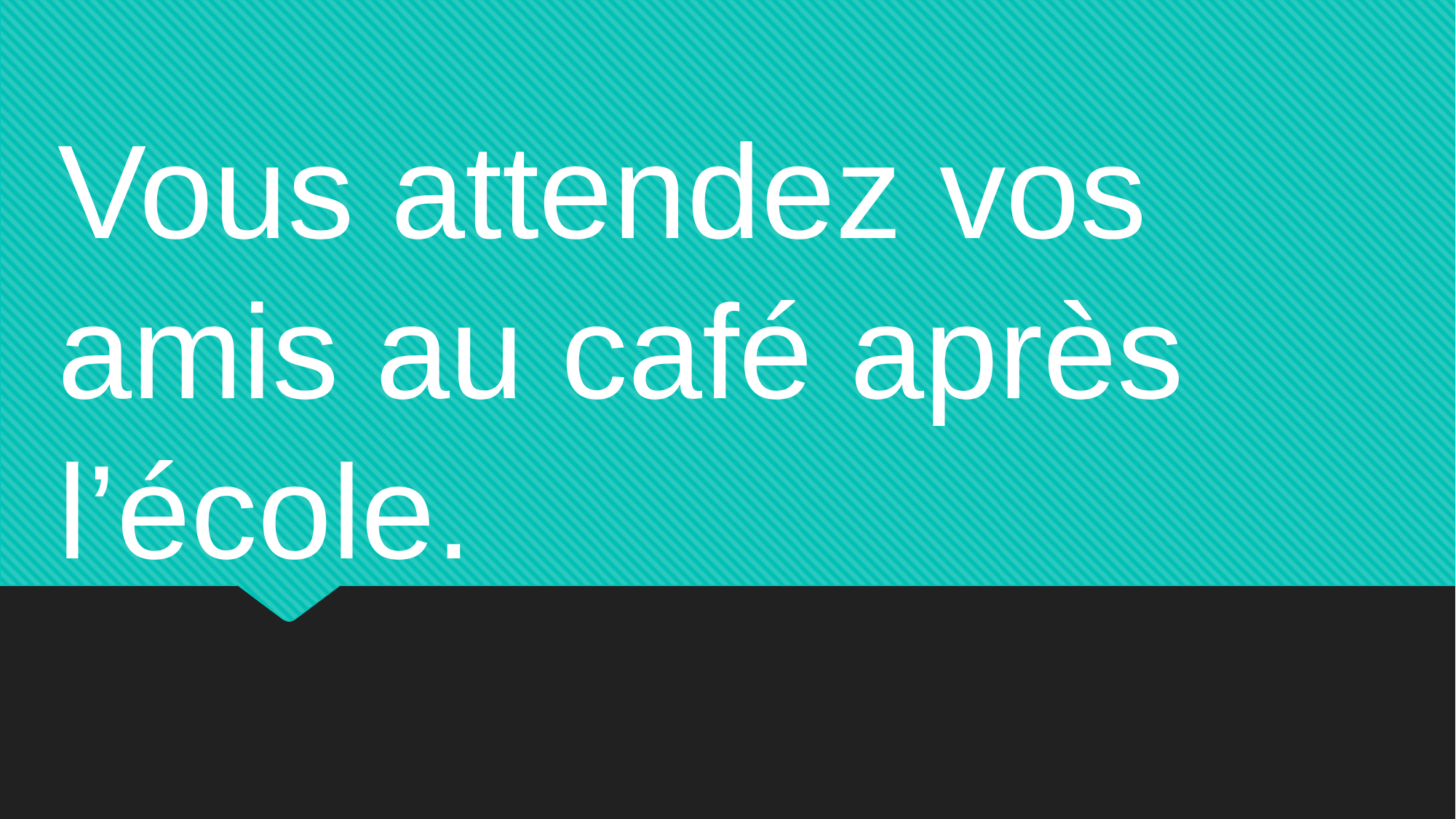

Vous attendez vos amis au café après l’école.